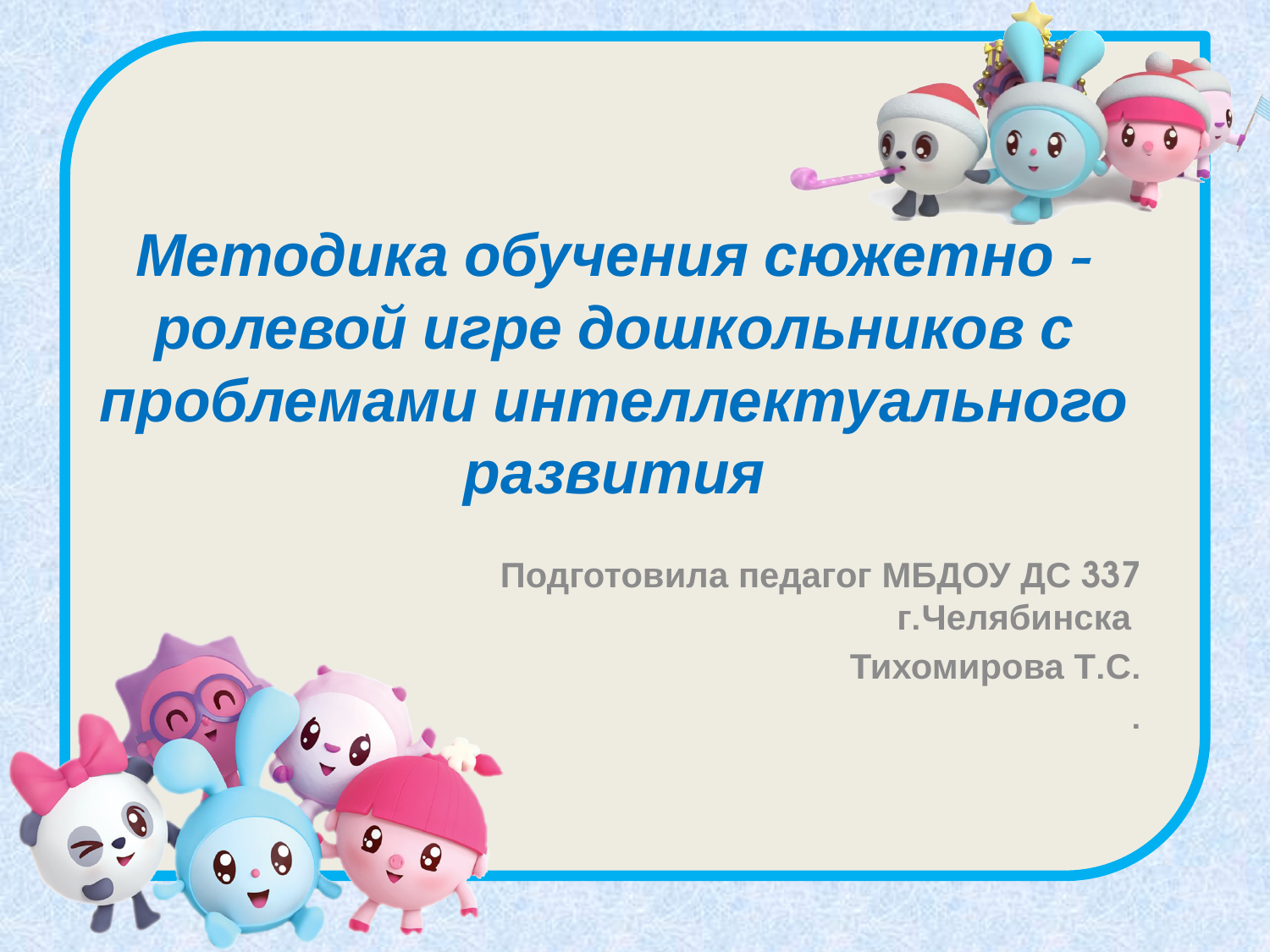

# Методика обучения сюжетно -ролевой игре дошкольников с проблемами интеллектуального развития
Подготовила педагог МБДОУ ДС 337 г.Челябинска
Тихомирова Т.С.
.